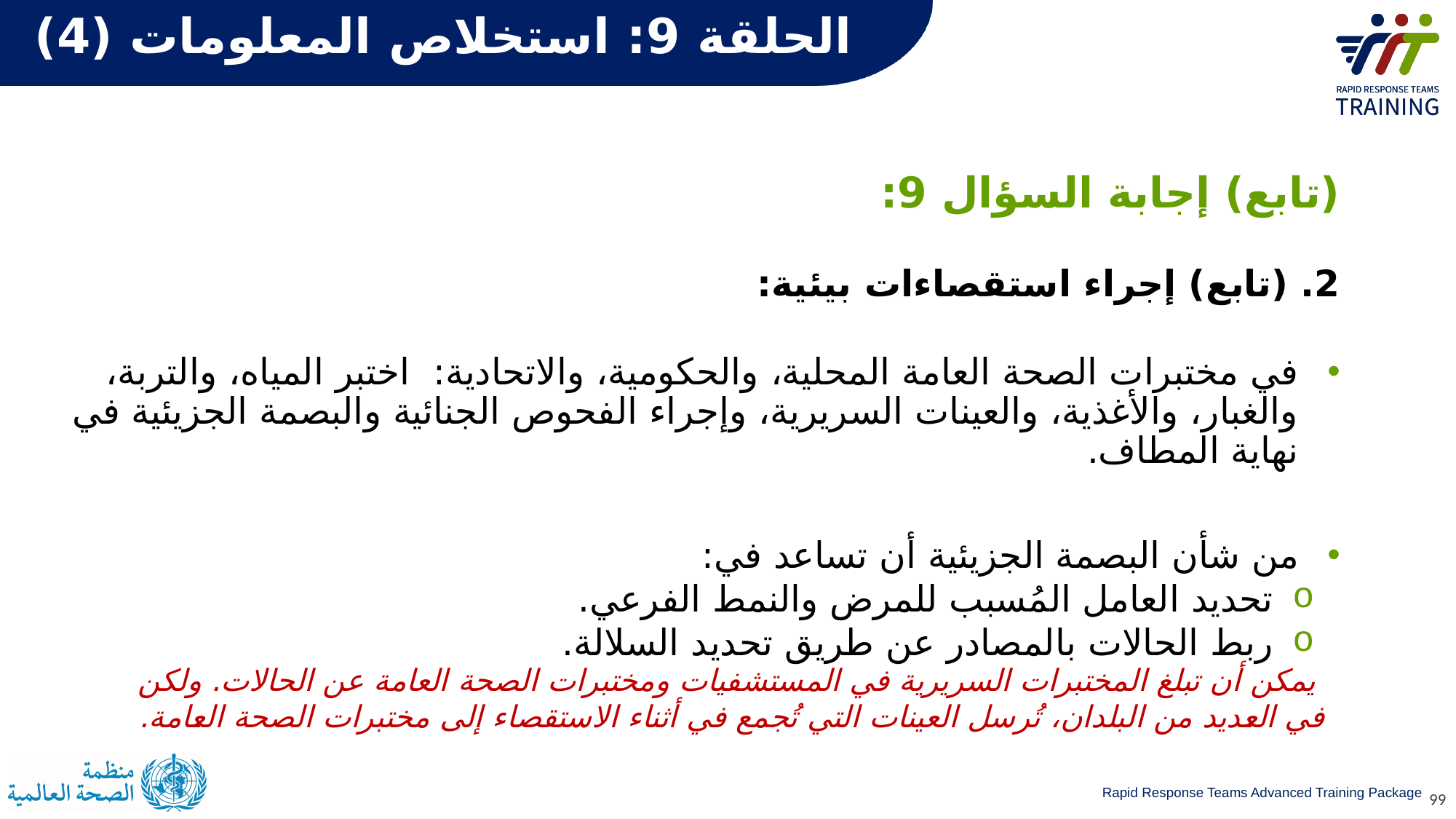

# الحلقة 9: استخلاص المعلومات (4)
(تابع) إجابة السؤال 9:

2. (تابع) إجراء استقصاءات بيئية:

في مختبرات الصحة العامة المحلية، والحكومية، والاتحادية:  اختبر المياه، والتربة، والغبار، والأغذية، والعينات السريرية، وإجراء الفحوص الجنائية والبصمة الجزيئية في نهاية المطاف.

من شأن البصمة الجزيئية أن تساعد في:
تحديد العامل المُسبب للمرض والنمط الفرعي.
ربط الحالات بالمصادر عن طريق تحديد السلالة.

يمكن أن تبلغ المختبرات السريرية في المستشفيات ومختبرات الصحة العامة عن الحالات. ولكن في العديد من البلدان، تُرسل العينات التي تُجمع في أثناء الاستقصاء إلى مختبرات الصحة العامة.